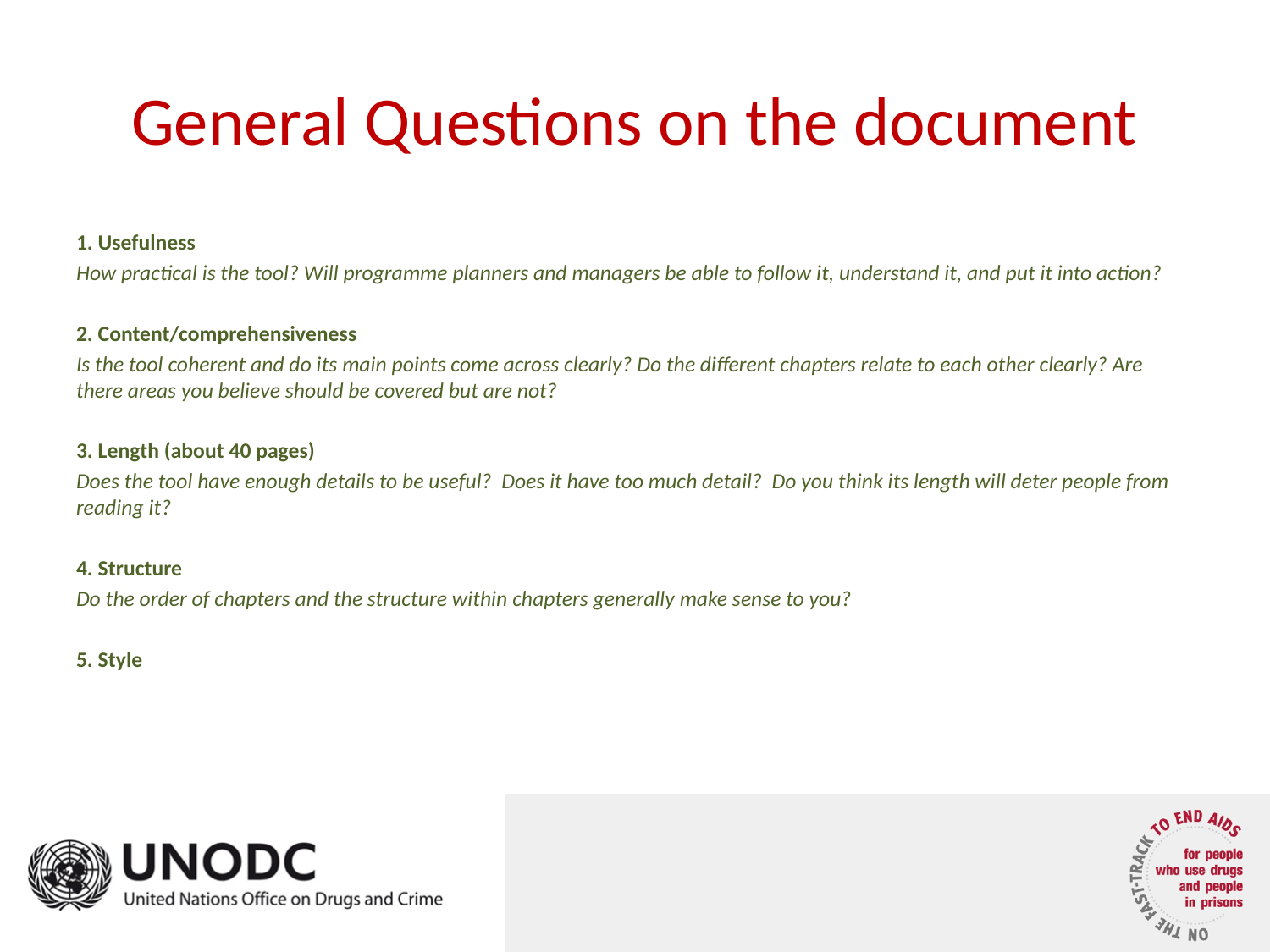

# General Questions on the document
1. Usefulness
How practical is the tool? Will programme planners and managers be able to follow it, understand it, and put it into action?

2. Content/comprehensiveness
Is the tool coherent and do its main points come across clearly? Do the different chapters relate to each other clearly? Are there areas you believe should be covered but are not?

3. Length (about 40 pages)
Does the tool have enough details to be useful?  Does it have too much detail?  Do you think its length will deter people from reading it?

4. Structure
Do the order of chapters and the structure within chapters generally make sense to you?

5. Style